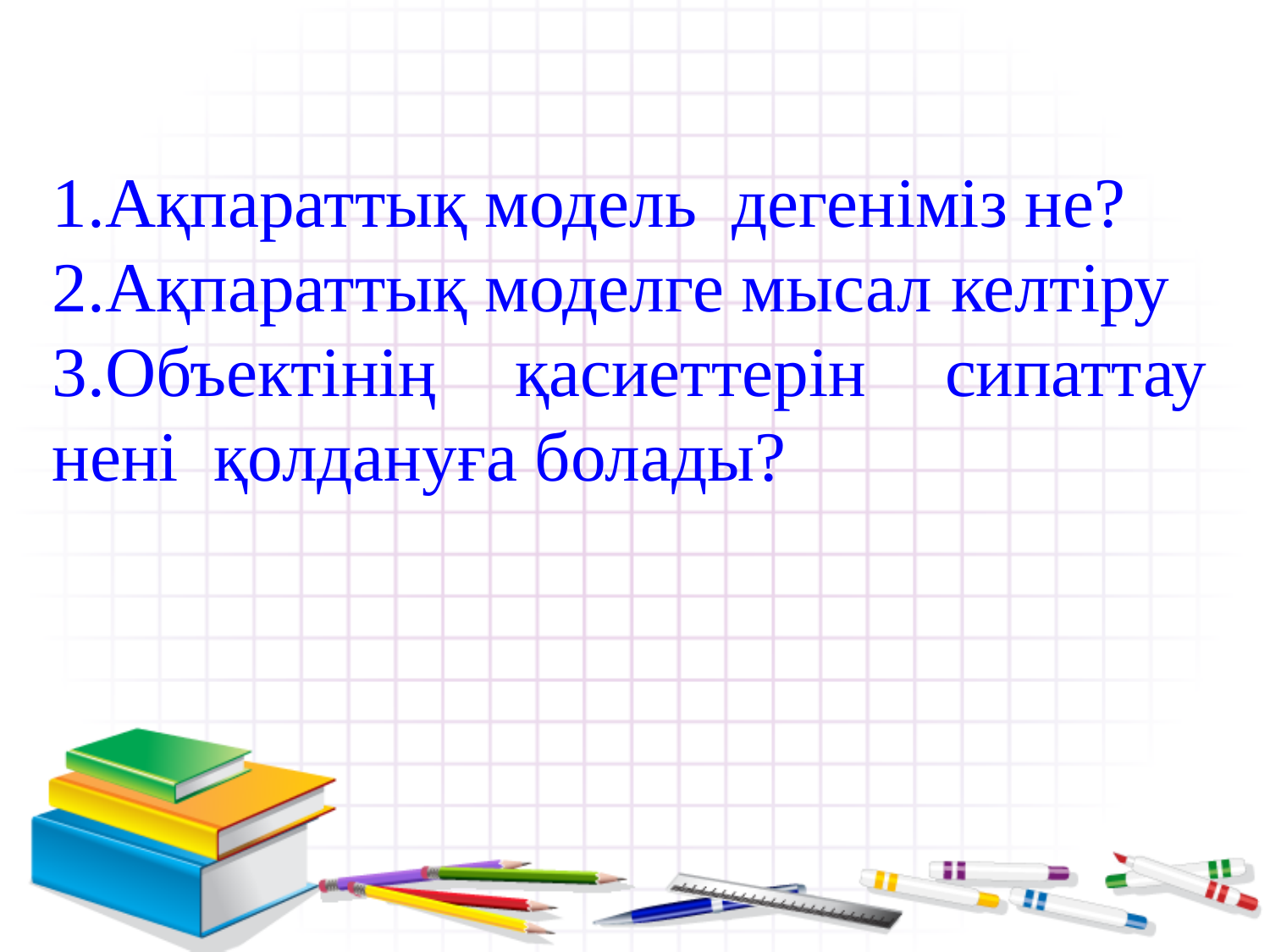

Ақпараттық модель  дегеніміз не?
Ақпараттық моделге мысал келтіру
Объектінің қасиеттерін сипаттау нені  қолдануға болады?